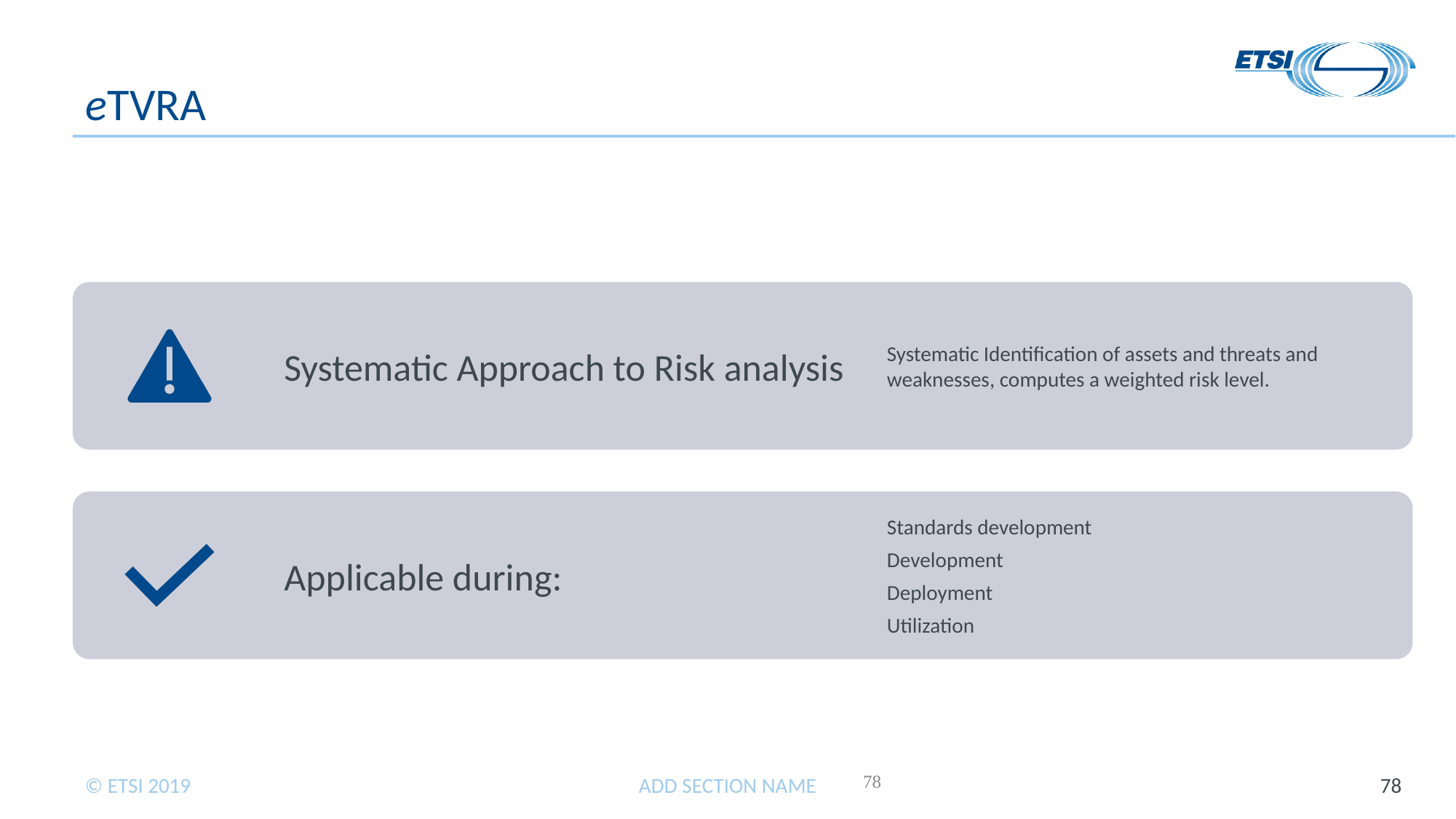

# eTVRA
Systematic Approach to Risk analysis
Systematic Identification of assets and threats and weaknesses, computes a weighted risk level.
Applicable during:
Standards development
Development
Deployment
Utilization
78
ADD SECTION NAME